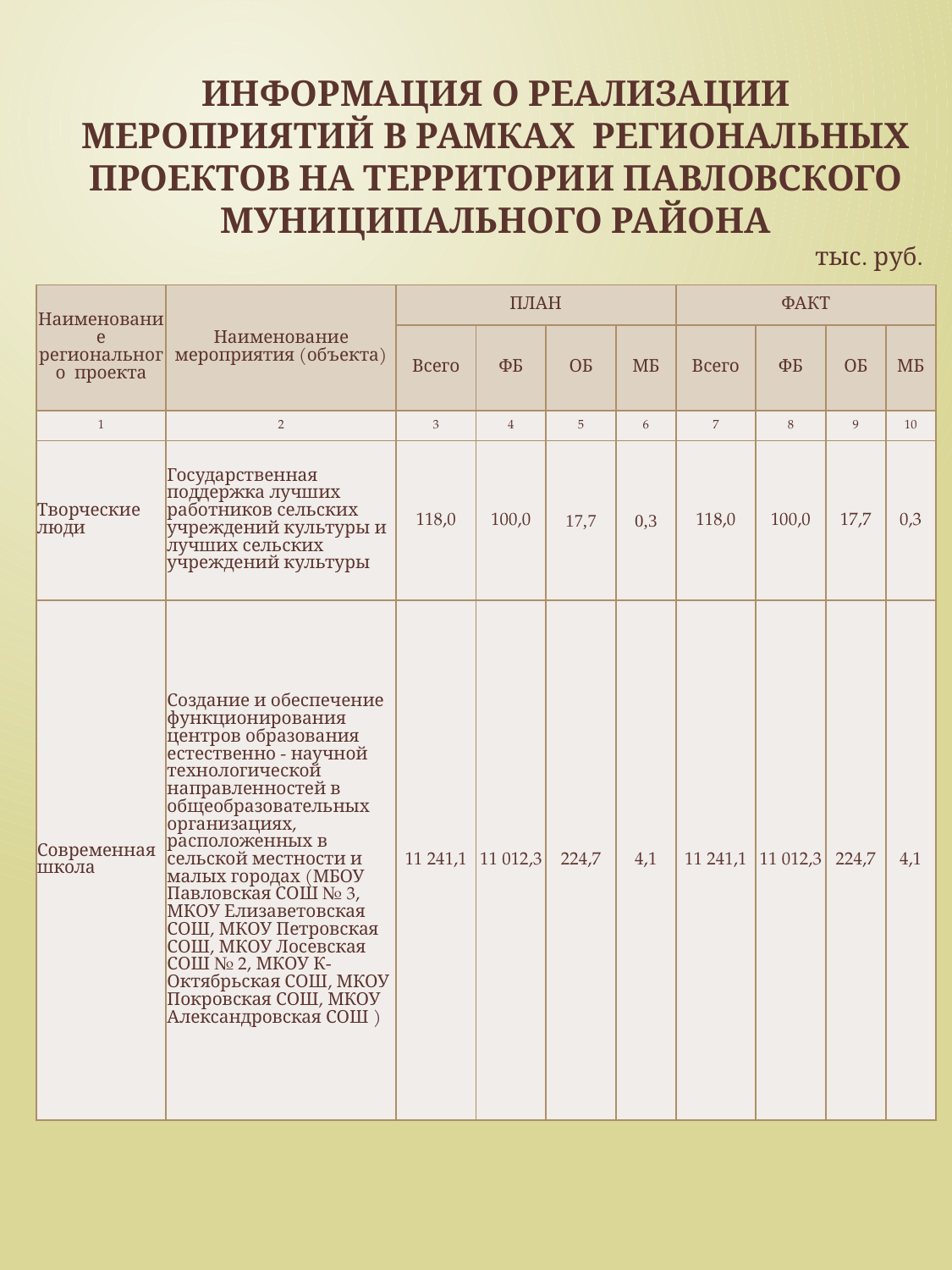

ИНФОРМАЦИЯ О РЕАЛИЗАЦИИ МЕРОПРИЯТИЙ В РАМКАХ  РЕГИОНАЛЬНЫХ ПРОЕКТОВ НА ТЕРРИТОРИИ ПАВЛОВСКОГО МУНИЦИПАЛЬНОГО РАЙОНА
тыс. руб.
| Наименование регионального проекта | Наименование мероприятия (объекта) | ПЛАН |  |  |  | ФАКТ |  |  |  |
| --- | --- | --- | --- | --- | --- | --- | --- | --- | --- |
|  |  | Всего | ФБ | ОБ | МБ | Всего | ФБ | ОБ | МБ |
| 1 | 2 | 3 | 4 | 5 | 6 | 7 | 8 | 9 | 10 |
| Творческие люди | Государственная поддержка лучших работников сельских учреждений культуры и лучших сельских учреждений культуры | 118,0 | 100,0 | 17,7 | 0,3 | 118,0 | 100,0 | 17,7 | 0,3 |
| Современная школа | Создание и обеспечение функционирования центров образования естественно - научной технологической направленностей в общеобразовательных организациях, расположенных в сельской местности и малых городах (МБОУ Павловская СОШ № 3, МКОУ Елизаветовская СОШ, МКОУ Петровская СОШ, МКОУ Лосевская СОШ № 2, МКОУ К-Октябрьская СОШ, МКОУ Покровская СОШ, МКОУ Александровская СОШ ) | 11 241,1 | 11 012,3 | 224,7 | 4,1 | 11 241,1 | 11 012,3 | 224,7 | 4,1 |